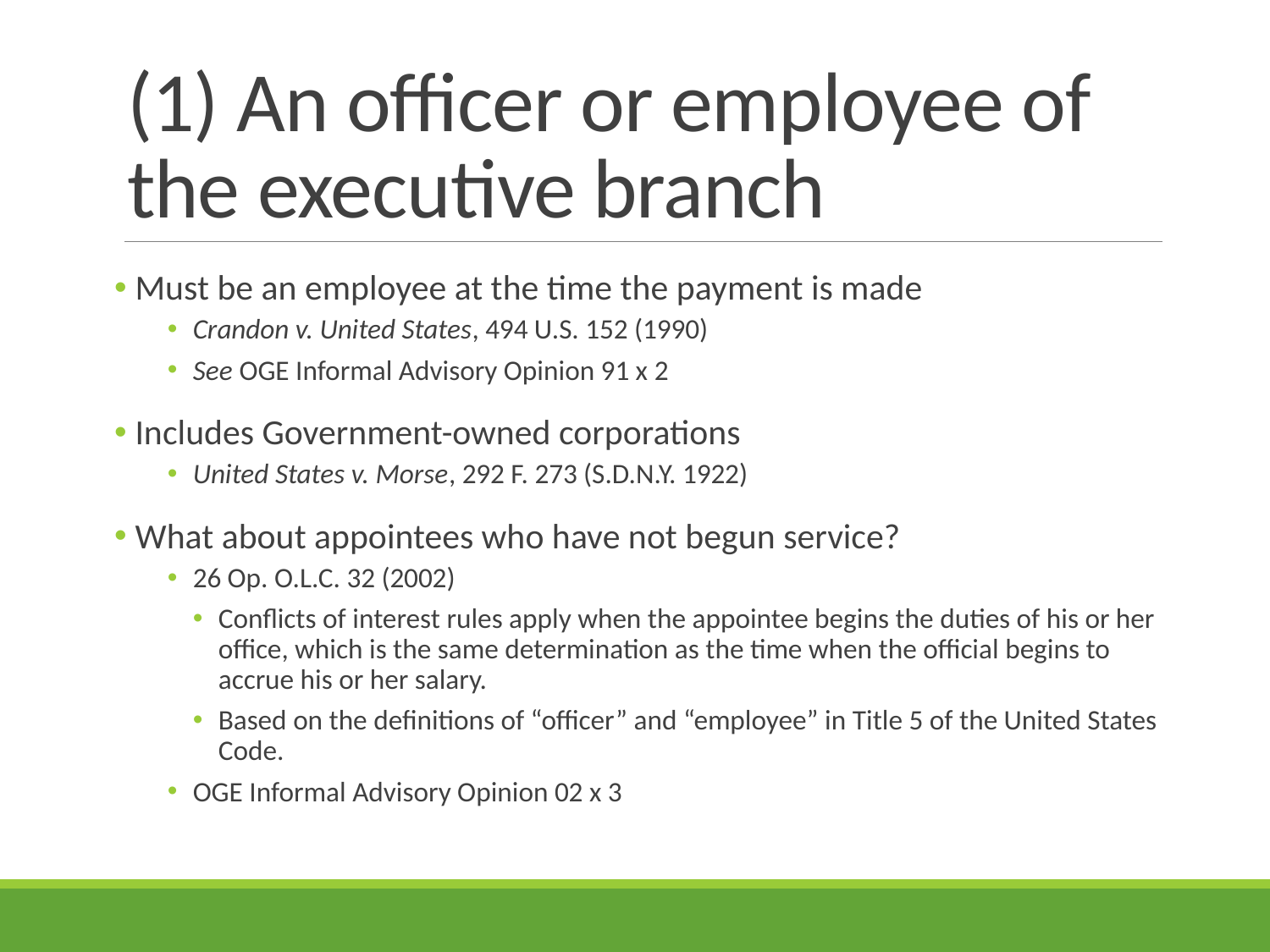

# (1) An officer or employee of the executive branch
 Must be an employee at the time the payment is made
Crandon v. United States, 494 U.S. 152 (1990)
See OGE Informal Advisory Opinion 91 x 2
 Includes Government-owned corporations
United States v. Morse, 292 F. 273 (S.D.N.Y. 1922)
 What about appointees who have not begun service?
26 Op. O.L.C. 32 (2002)
Conflicts of interest rules apply when the appointee begins the duties of his or her office, which is the same determination as the time when the official begins to accrue his or her salary.
Based on the definitions of “officer” and “employee” in Title 5 of the United States Code.
OGE Informal Advisory Opinion 02 x 3